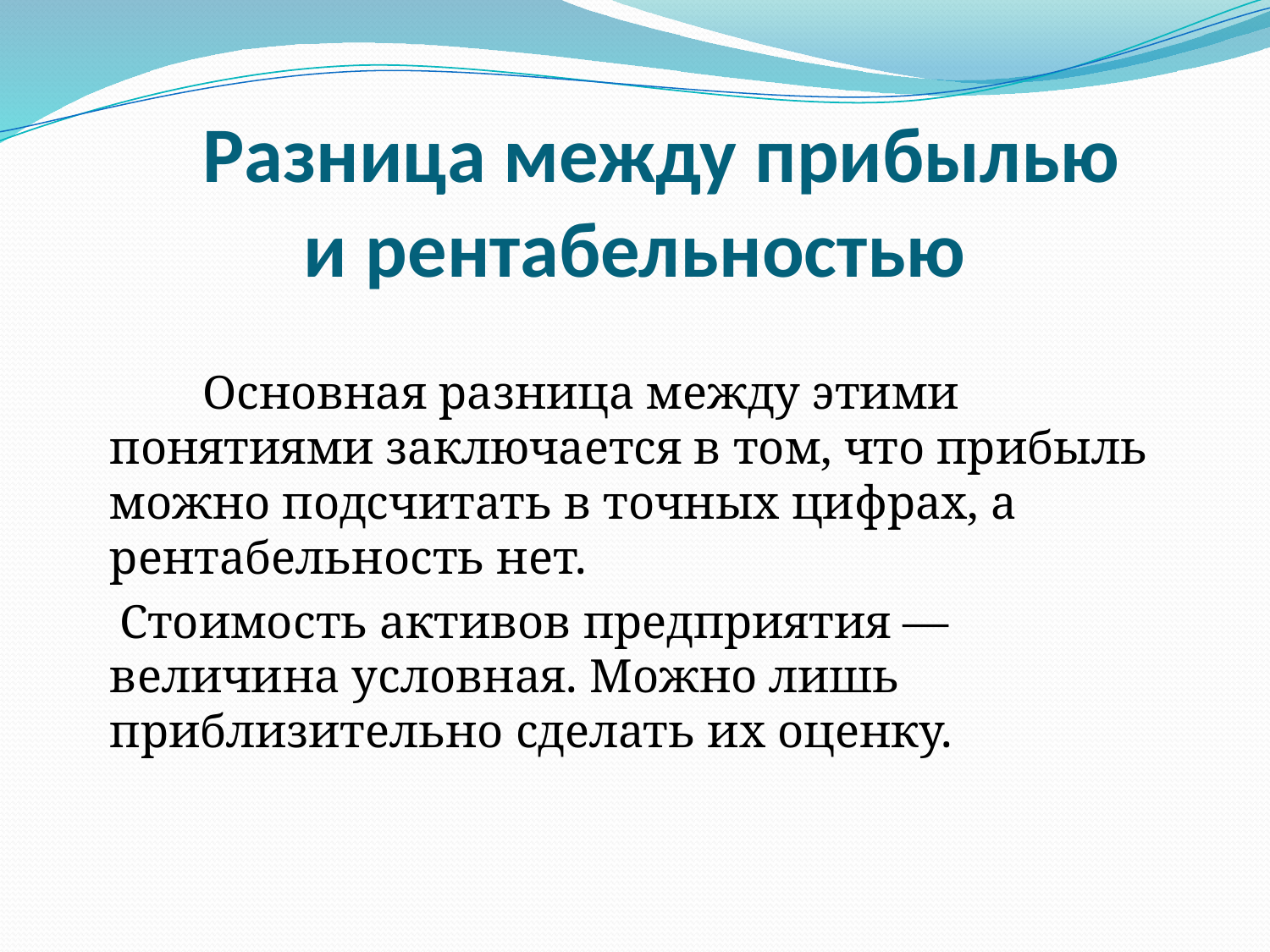

# Разница между прибылью   и рентабельностью
           Основная разница между этими понятиями заключается в том, что прибыль можно подсчитать в точных цифрах, а рентабельность нет.
    Стоимость активов предприятия — величина условная. Можно лишь приблизительно сделать их оценку.